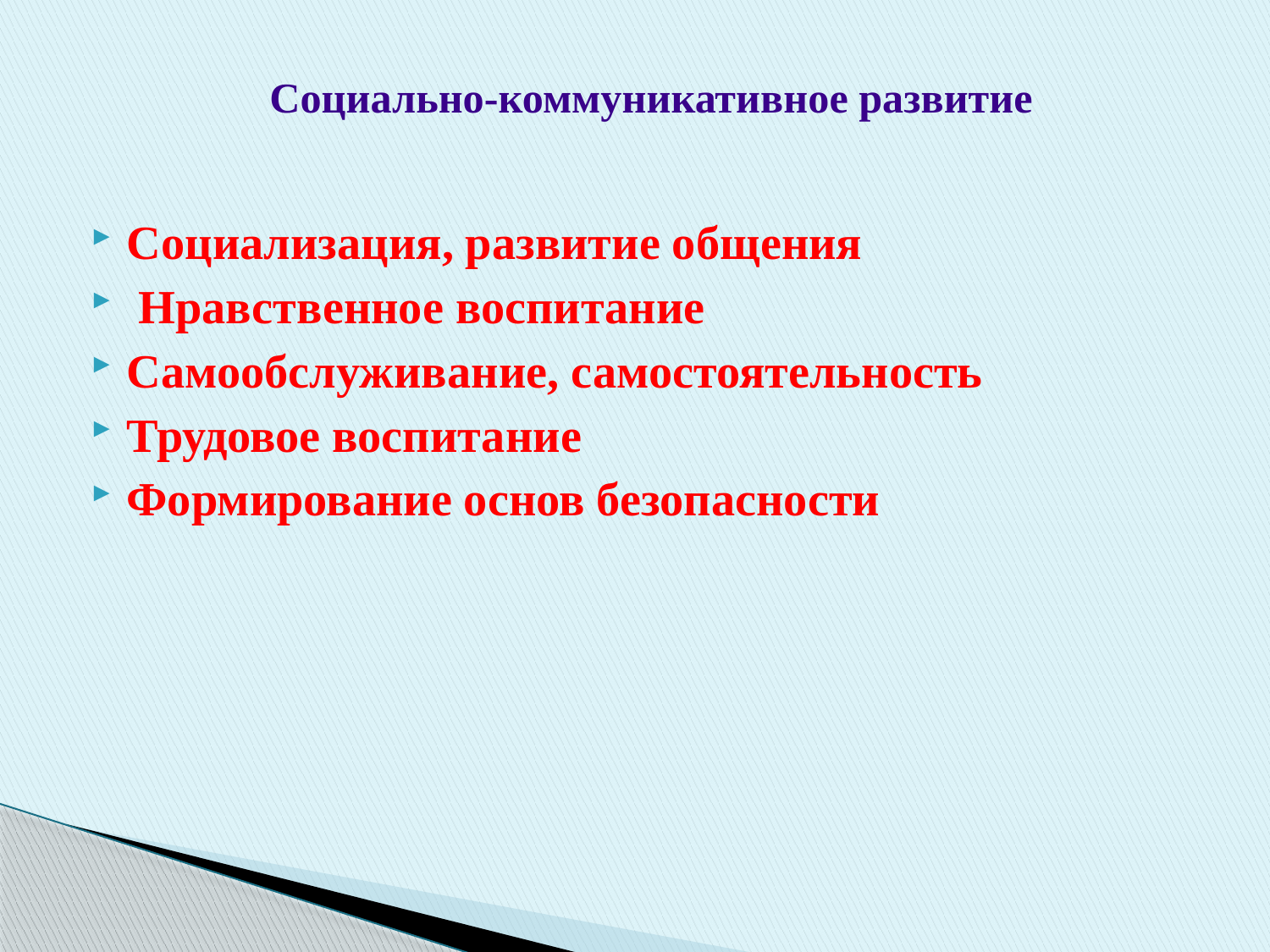

# Социально-коммуникативное развитие
Социализация, развитие общения
 Нравственное воспитание
Самообслуживание, самостоятельность
Трудовое воспитание
Формирование основ безопасности